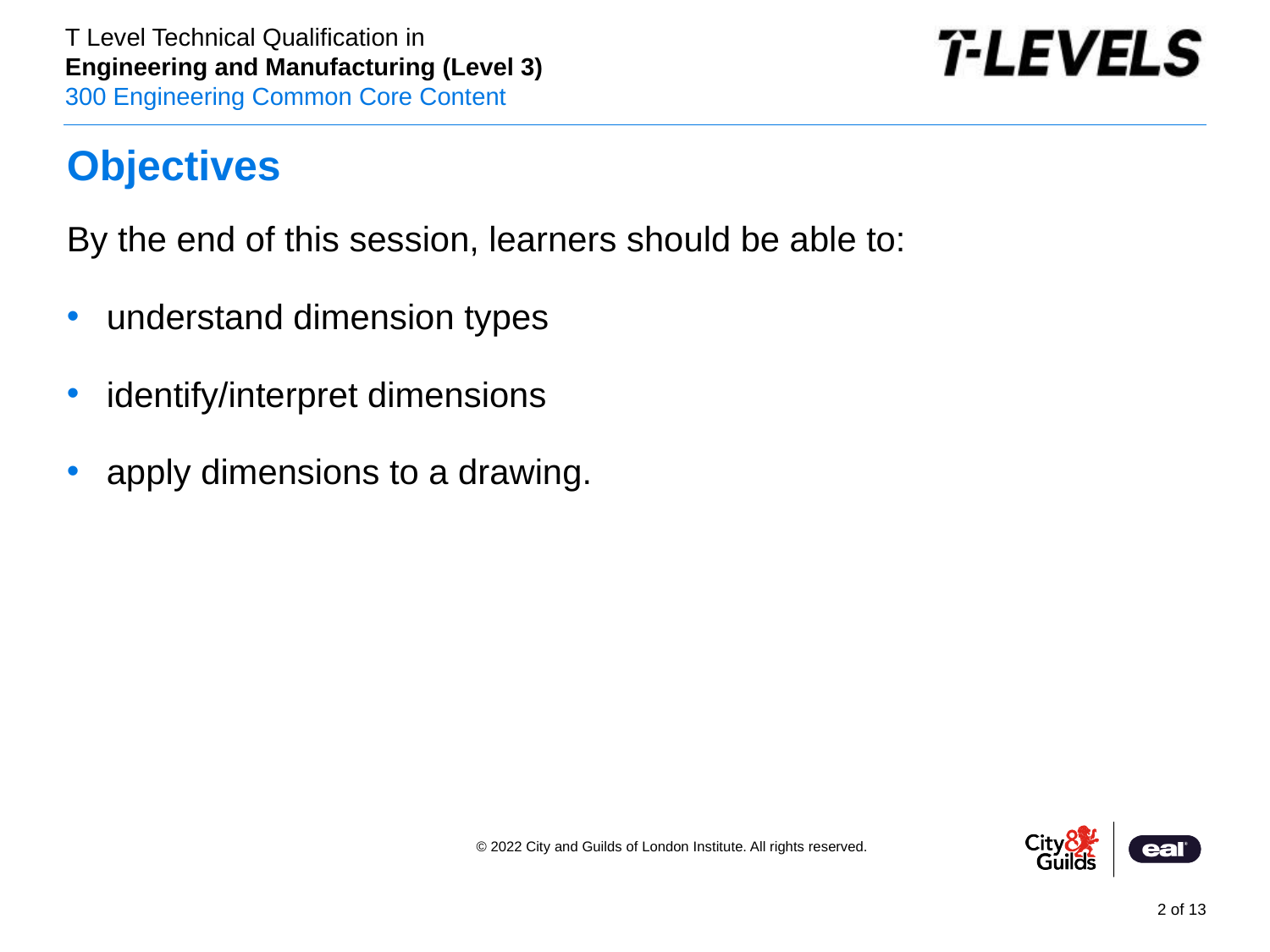

Objectives
By the end of this session, learners should be able to:
understand dimension types
identify/interpret dimensions
apply dimensions to a drawing.

PowerPoint presentation